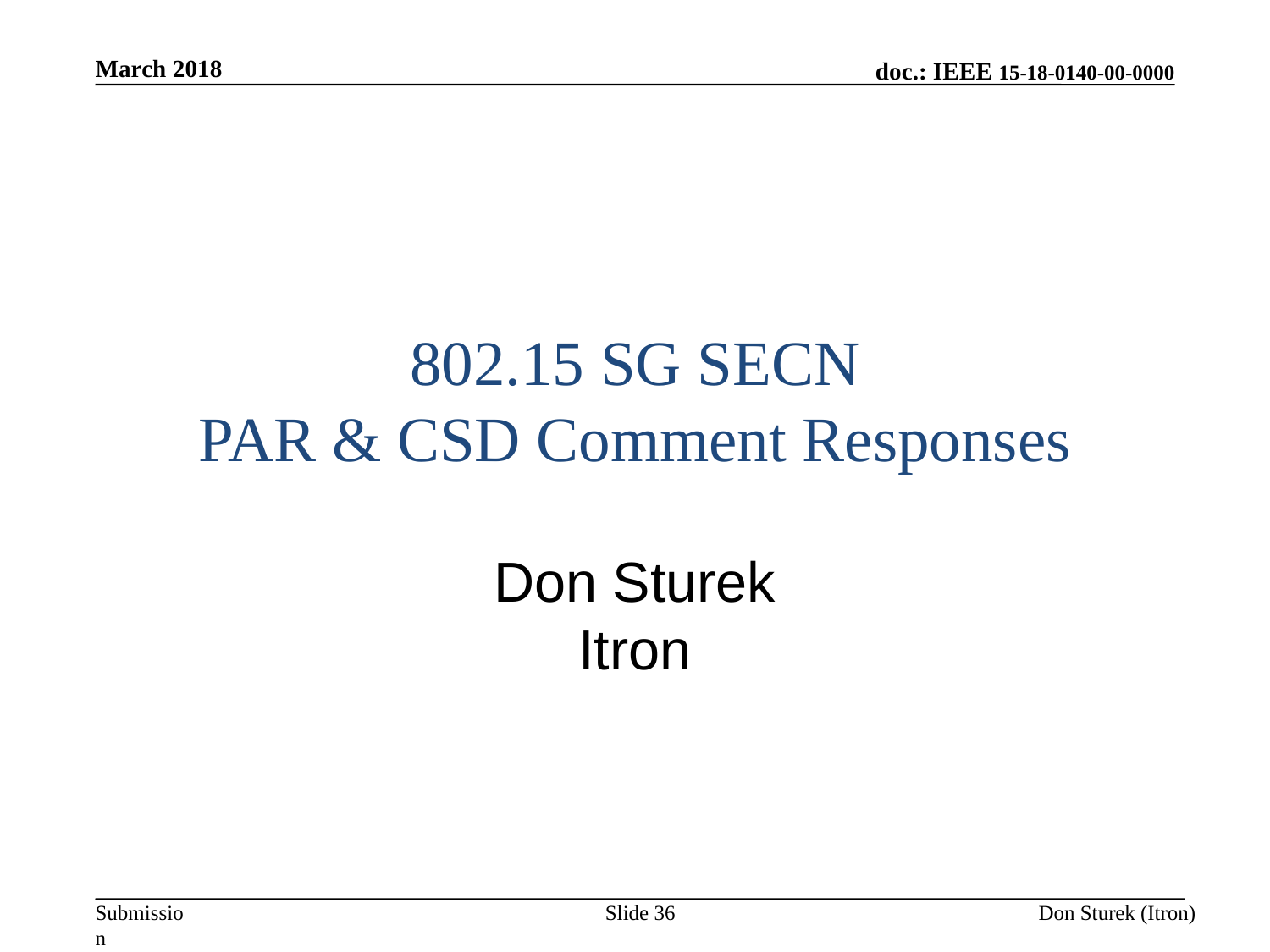

March 2018
# 802.15 SG SECN PAR & CSD Comment Responses
Don Sturek
Itron

Slide 36
Don Sturek (Itron)